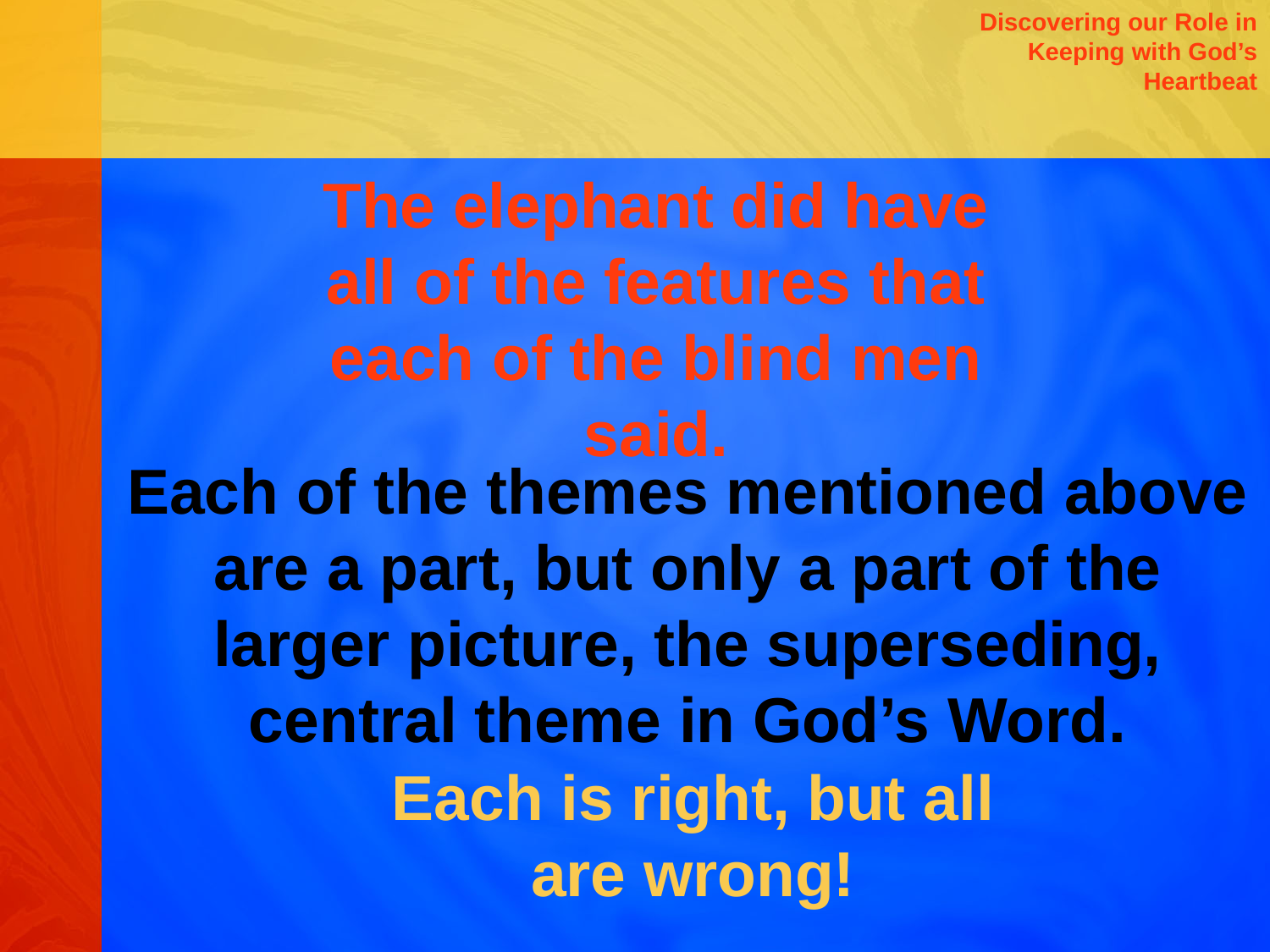

Discovering our Role in Keeping with God’s Heartbeat
The elephant did have all of the features that each of the blind men said.
Each of the themes mentioned above are a part, but only a part of the larger picture, the superseding, central theme in God’s Word.
Each is right, but all are wrong!